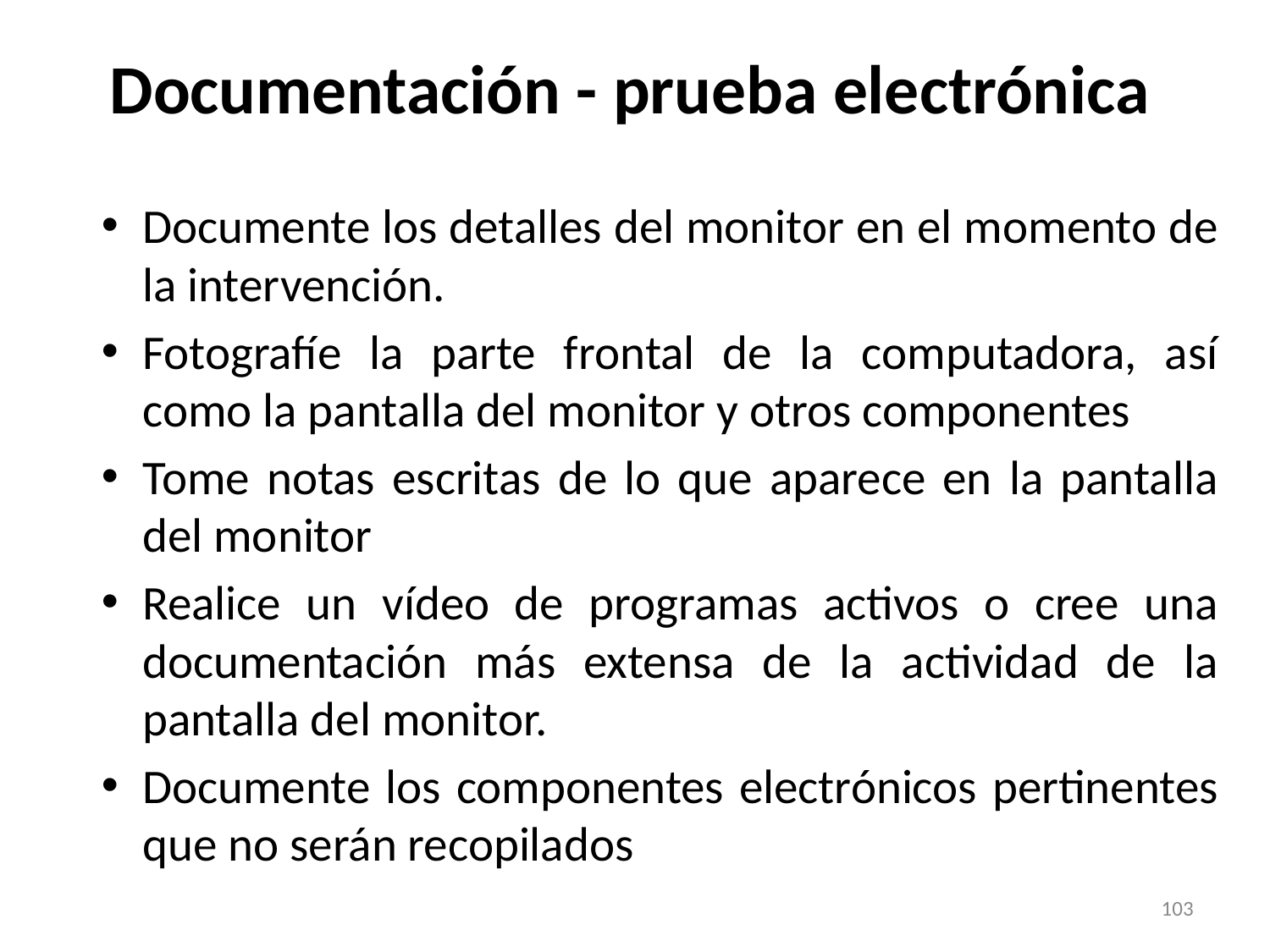

# Documentación - prueba electrónica
Documente los detalles del monitor en el momento de la intervención.
Fotografíe la parte frontal de la computadora, así como la pantalla del monitor y otros componentes
Tome notas escritas de lo que aparece en la pantalla del monitor
Realice un vídeo de programas activos o cree una documentación más extensa de la actividad de la pantalla del monitor.
Documente los componentes electrónicos pertinentes que no serán recopilados

103